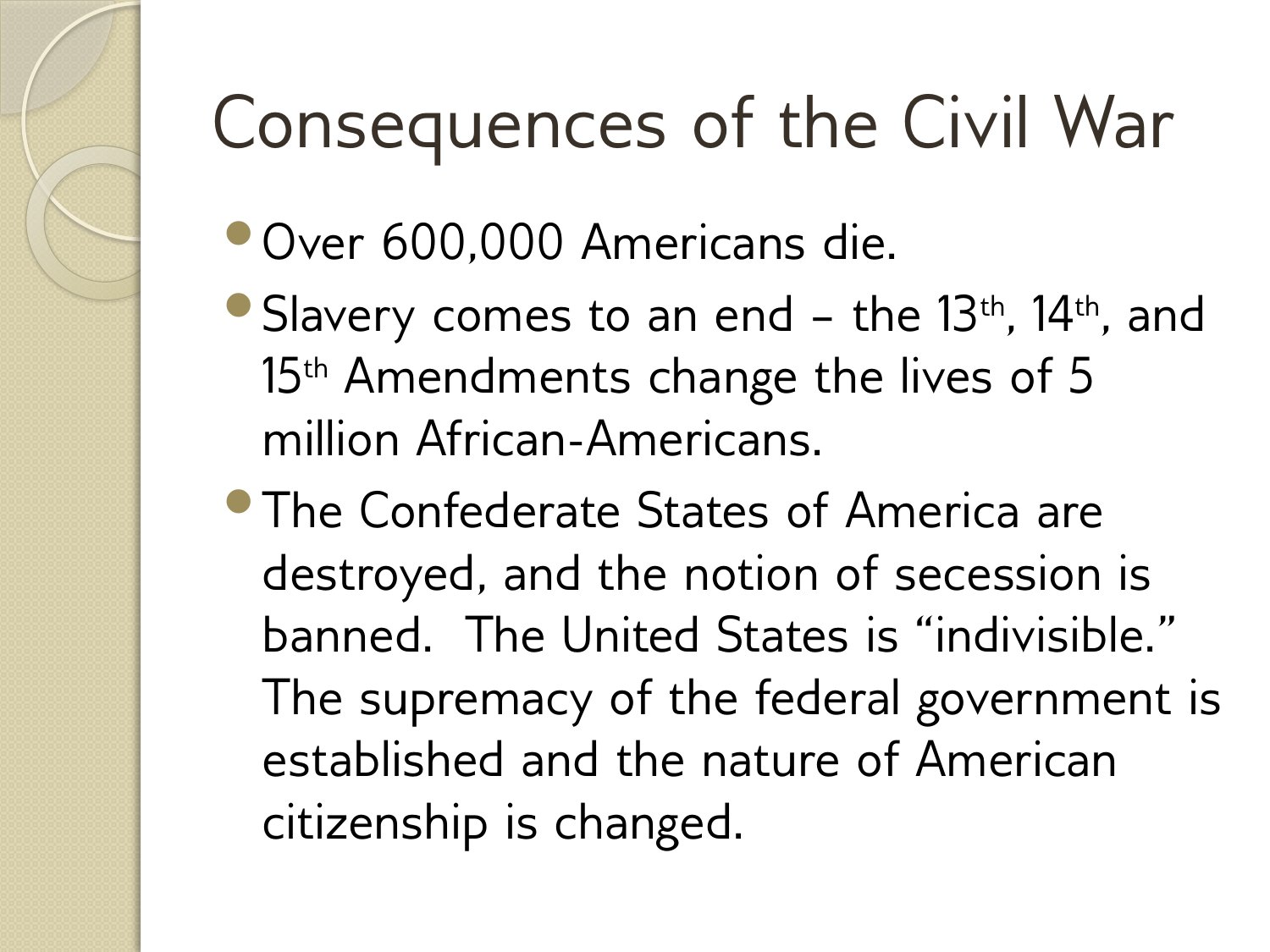

# Consequences of the Civil War
Over 600,000 Americans die.
Slavery comes to an end – the 13th, 14th, and 15th Amendments change the lives of 5 million African-Americans.
The Confederate States of America are destroyed, and the notion of secession is banned.  The United States is “indivisible.”  The supremacy of the federal government is established and the nature of American citizenship is changed.